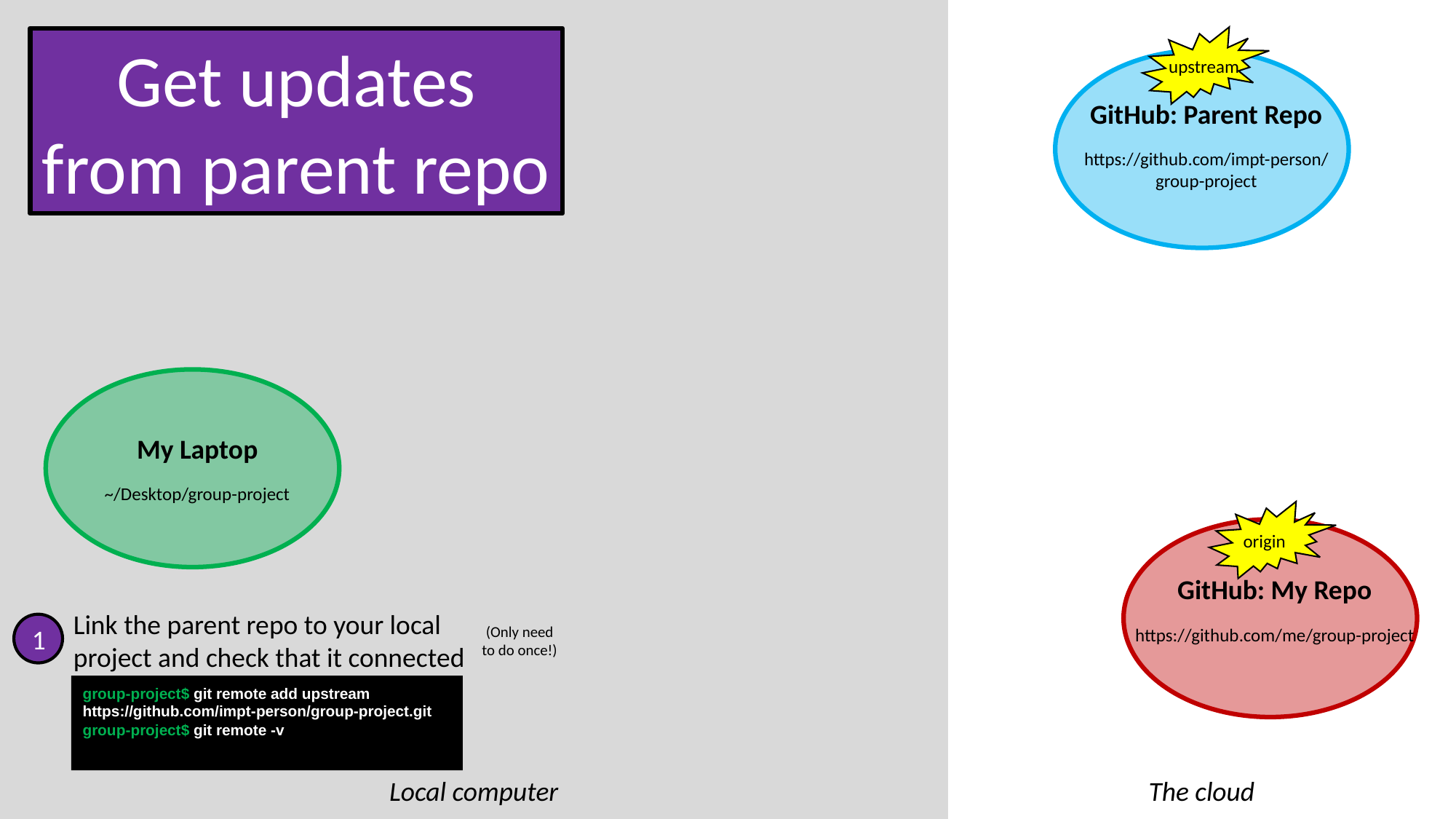

upstream
Get updates from parent repo

GitHub: Parent Repo

https://github.com/impt-person/group-project

My Laptop

~/Desktop/group-project

origin

GitHub: My Repo

https://github.com/me/group-project
Link the parent repo to your local project and check that it connected

1
(Only need
to do once!)

group-project$ git remote add upstream
https://github.com/impt-person/group-project.git
group-project$ git remote -v
Local computer
The cloud